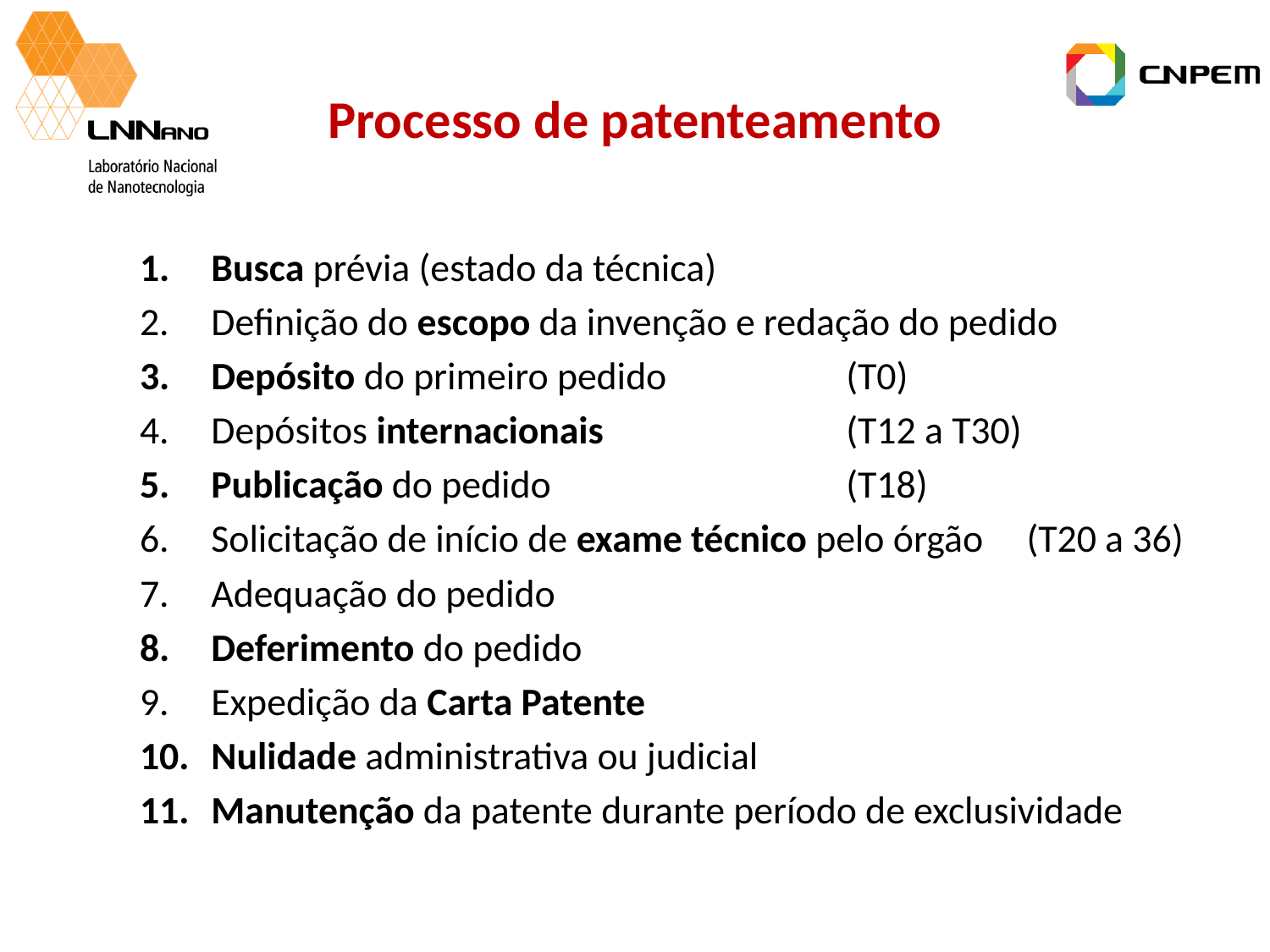

# Processo de patenteamento
Busca prévia (estado da técnica)
Definição do escopo da invenção e redação do pedido
Depósito do primeiro pedido 		(T0)
Depósitos internacionais 		(T12 a T30)
Publicação do pedido 			(T18)
Solicitação de início de exame técnico pelo órgão     (T20 a 36)
Adequação do pedido
Deferimento do pedido
Expedição da Carta Patente
Nulidade administrativa ou judicial
Manutenção da patente durante período de exclusividade